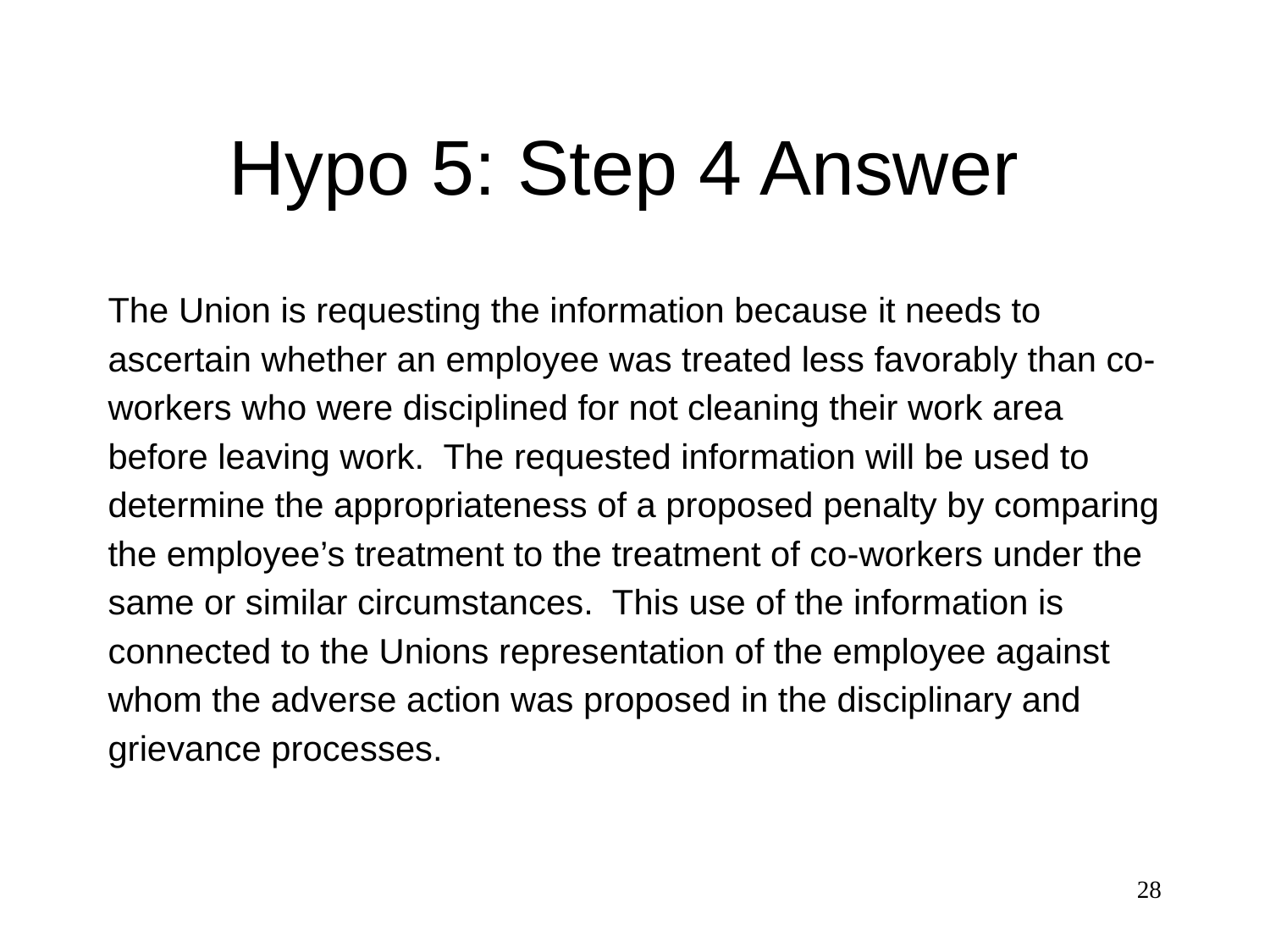

# Hypo 5: Step 4 Answer
The Union is requesting the information because it needs to ascertain whether an employee was treated less favorably than co-workers who were disciplined for not cleaning their work area before leaving work.  The requested information will be used to determine the appropriateness of a proposed penalty by comparing the employee’s treatment to the treatment of co-workers under the same or similar circumstances.  This use of the information is connected to the Unions representation of the employee against whom the adverse action was proposed in the disciplinary and grievance processes.

28